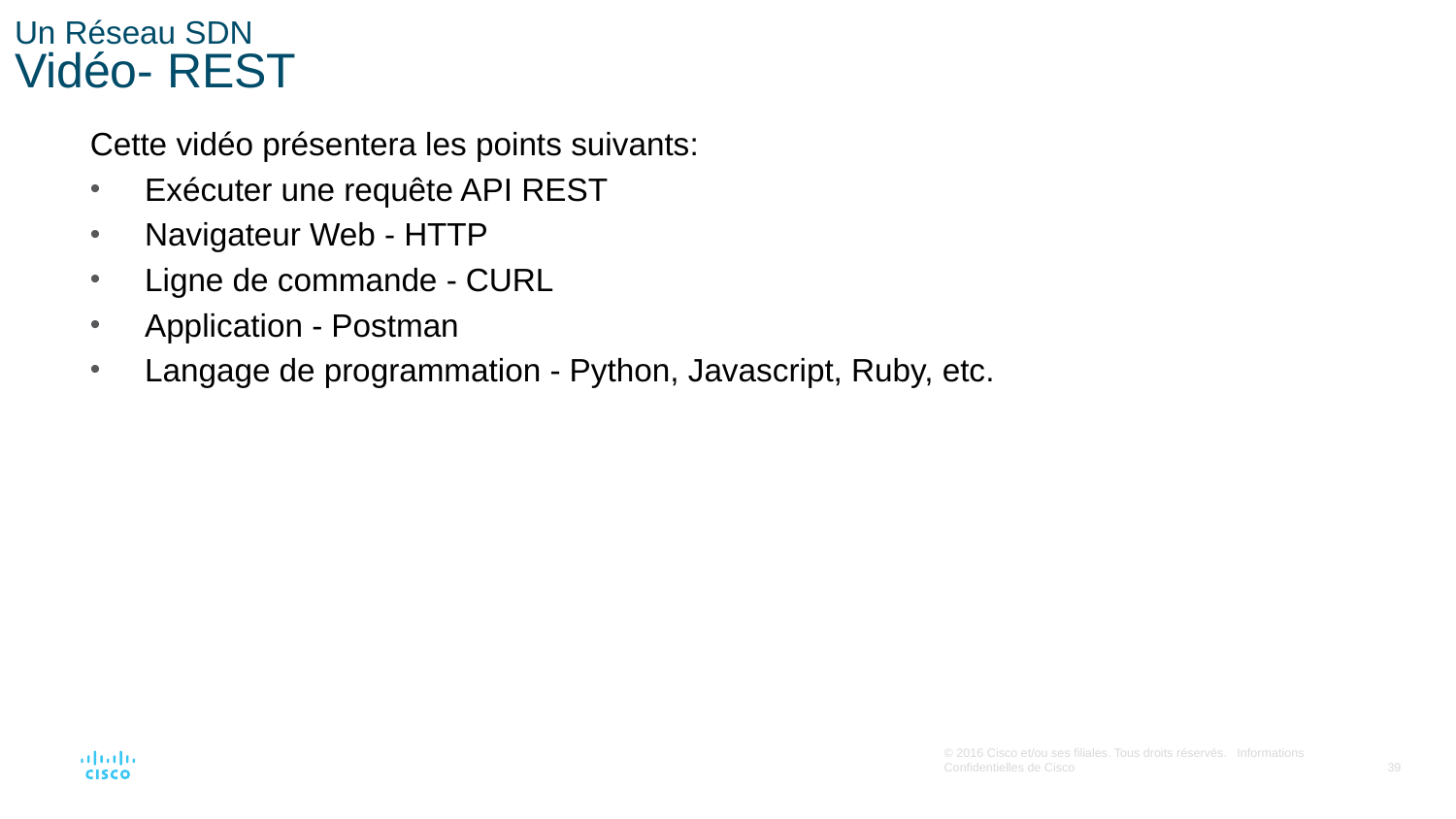

# Un Réseau SDN Vidéo- REST
Cette vidéo présentera les points suivants:
Exécuter une requête API REST
Navigateur Web - HTTP
Ligne de commande - CURL
Application - Postman
Langage de programmation - Python, Javascript, Ruby, etc.